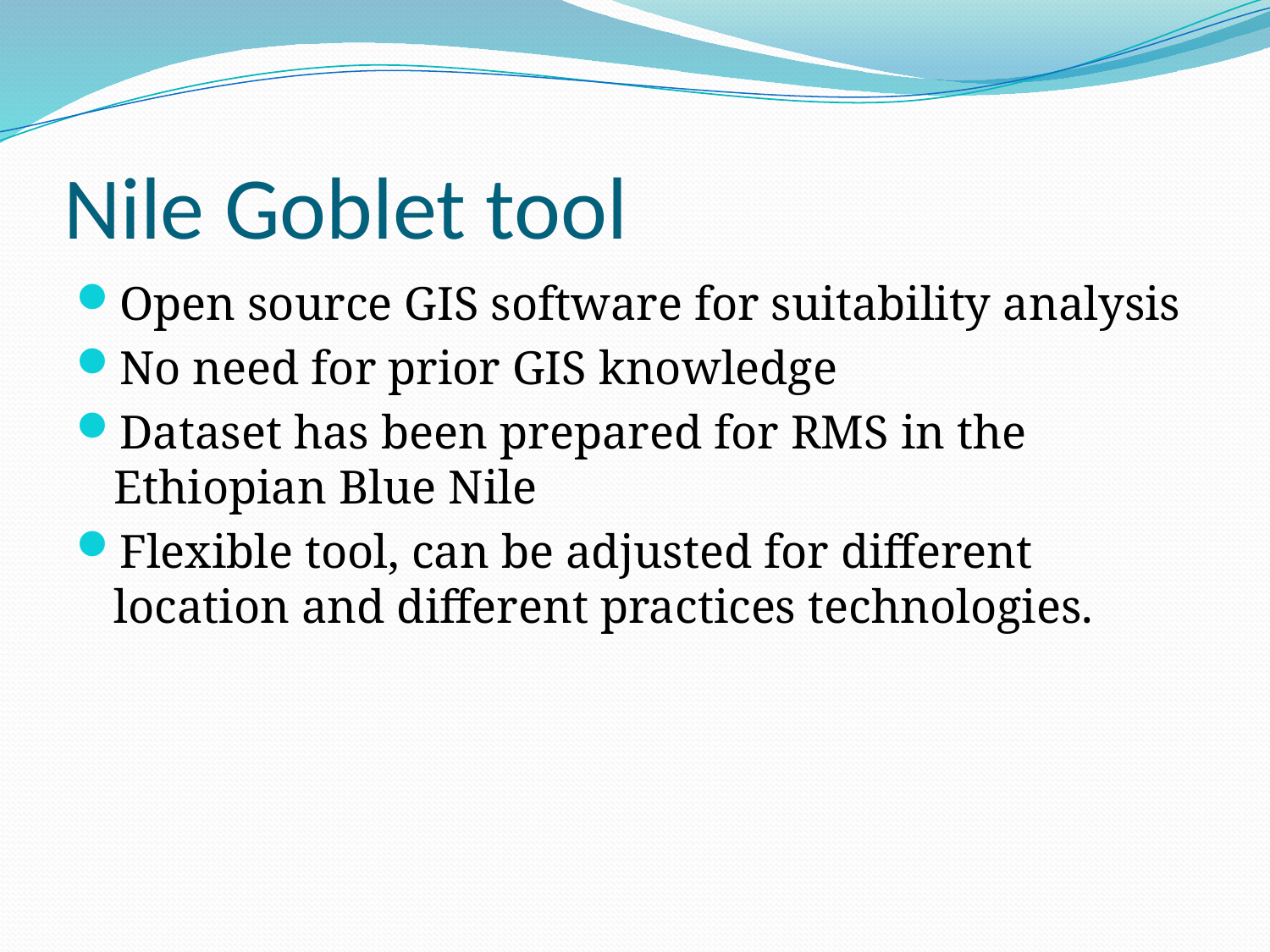

# Nile Goblet tool
Open source GIS software for suitability analysis
No need for prior GIS knowledge
Dataset has been prepared for RMS in the Ethiopian Blue Nile
Flexible tool, can be adjusted for different location and different practices technologies.